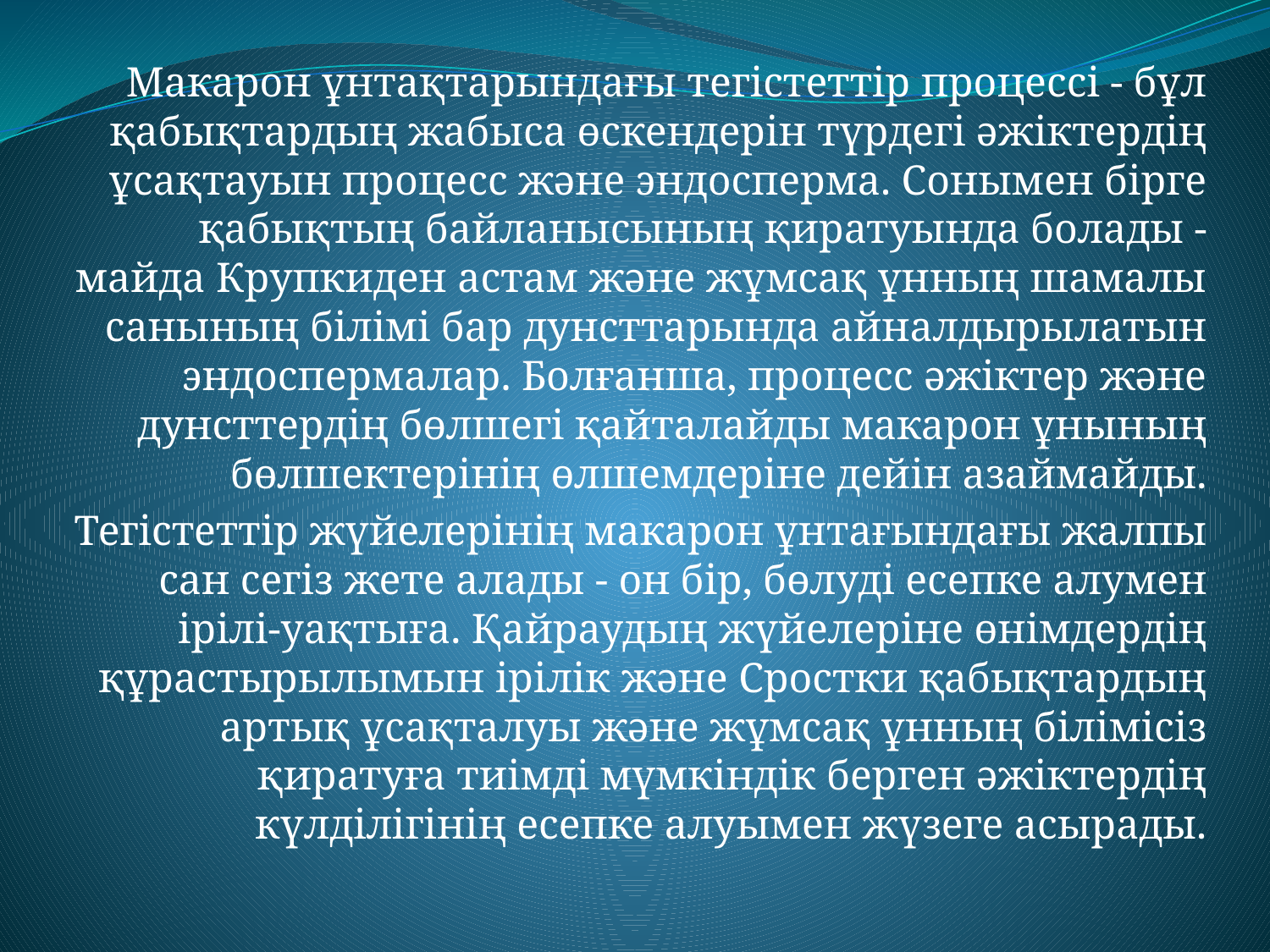

Макарон ұнтақтарындағы тегiстеттiр процессi - бұл қабықтардың жабыса өскендерiн түрдегi әжiктердiң ұсақтауын процесс және эндосперма. Сонымен бiрге қабықтың байланысының қиратуында болады - майда Крупкиден астам және жұмсақ ұнның шамалы санының бiлiмi бар дунсттарында айналдырылатын эндоспермалар. Болғанша, процесс әжiктер және дунсттердiң бөлшегi қайталайды макарон ұнының бөлшектерiнiң өлшемдерiне дейiн азаймайды.
Тегiстеттiр жүйелерiнiң макарон ұнтағындағы жалпы сан сегiз жете алады - он бiр, бөлудi есепке алумен iрiлi-уақтыға. Қайраудың жүйелерiне өнiмдердiң құрастырылымын iрiлiк және Сростки қабықтардың артық ұсақталуы және жұмсақ ұнның бiлiмiсiз қиратуға тиiмдi мүмкiндiк берген әжiктердiң күлдiлiгiнiң есепке алуымен жүзеге асырады.